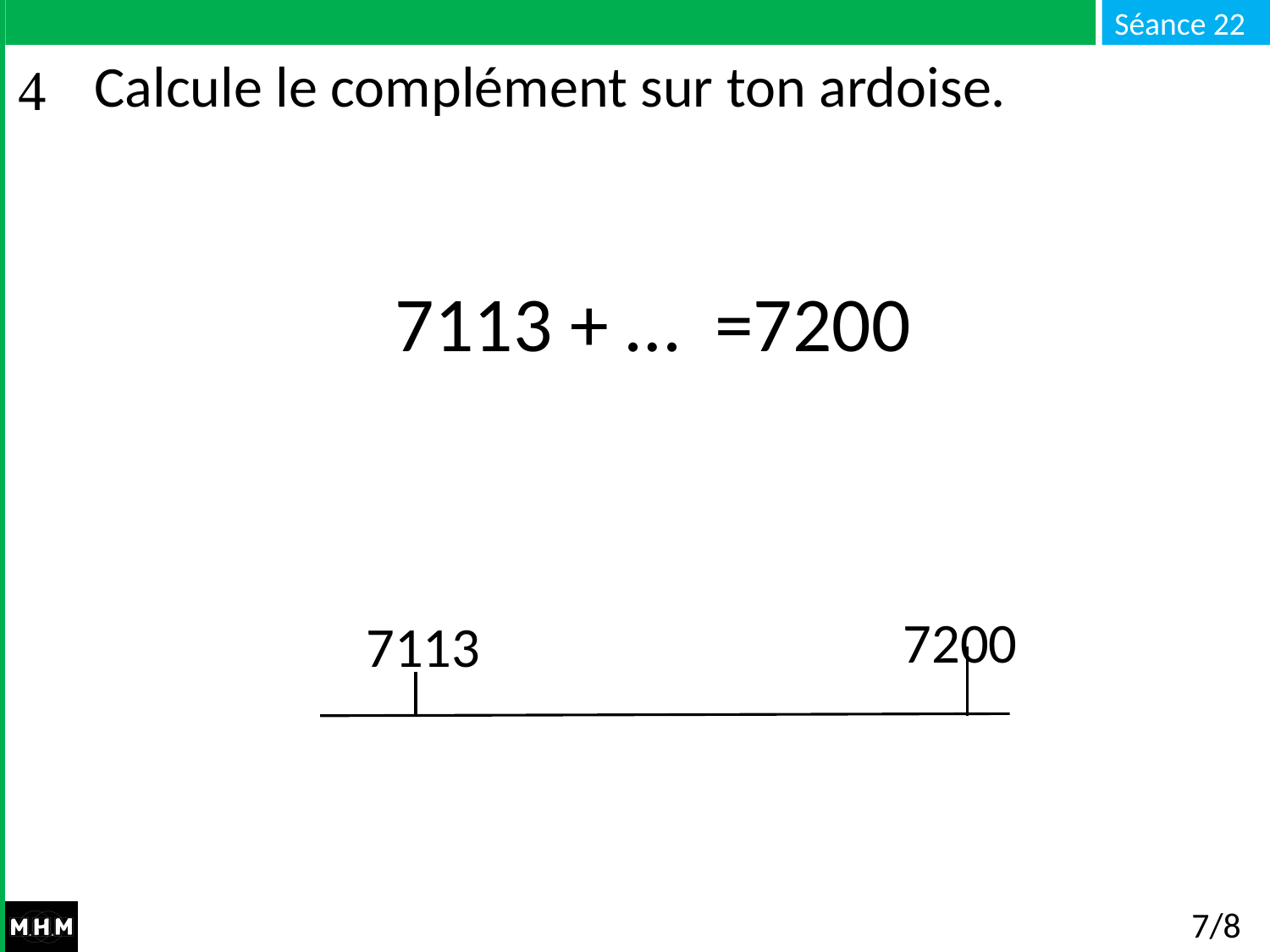

# Calcule le complément sur ton ardoise.
 7113 + …  =7200
7200
7113
7/8